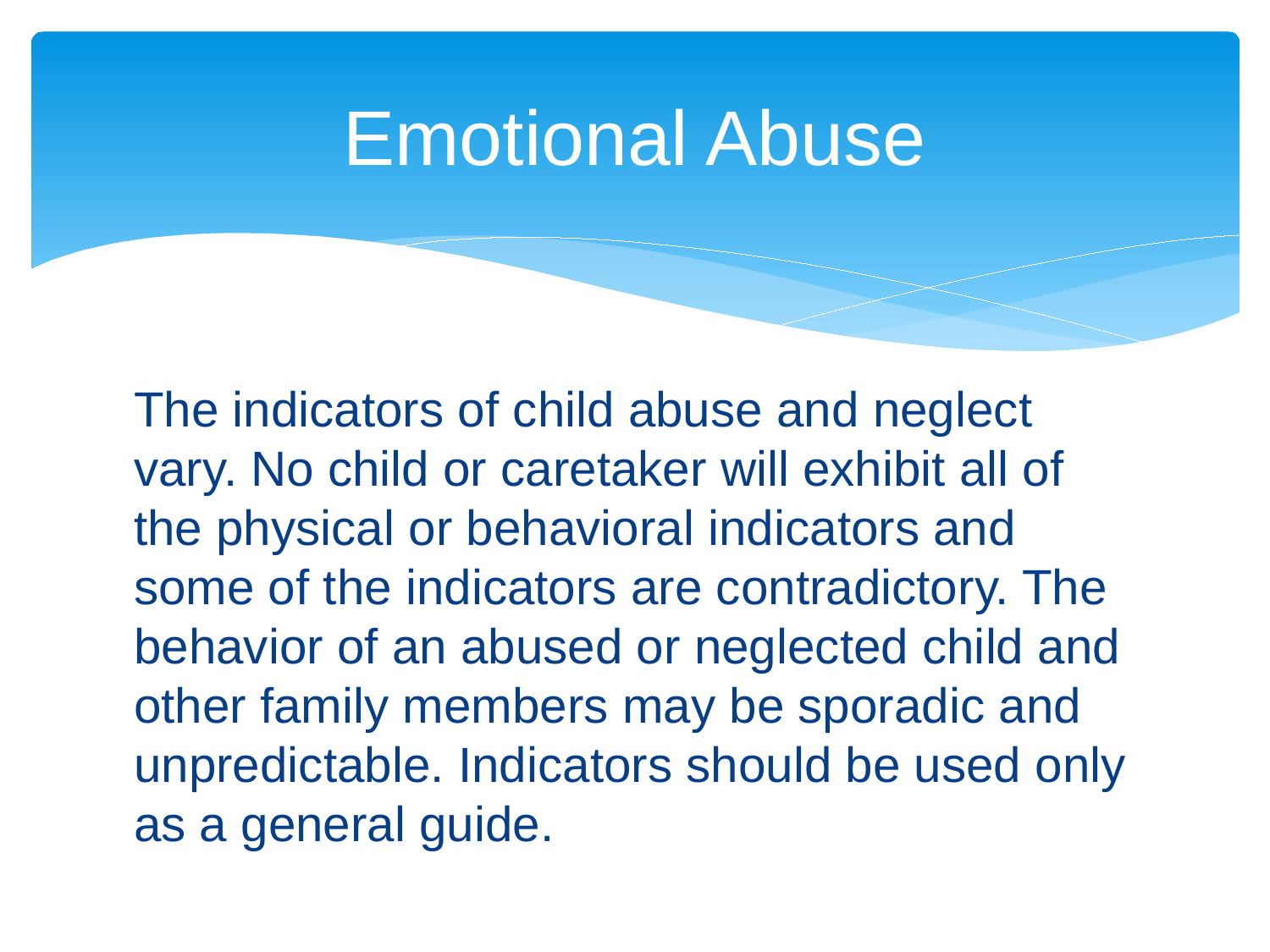

# Emotional Abuse
The indicators of child abuse and neglect vary. No child or caretaker will exhibit all of the physical or behavioral indicators and some of the indicators are contradictory. The behavior of an abused or neglected child and other family members may be sporadic and unpredictable. Indicators should be used only as a general guide.